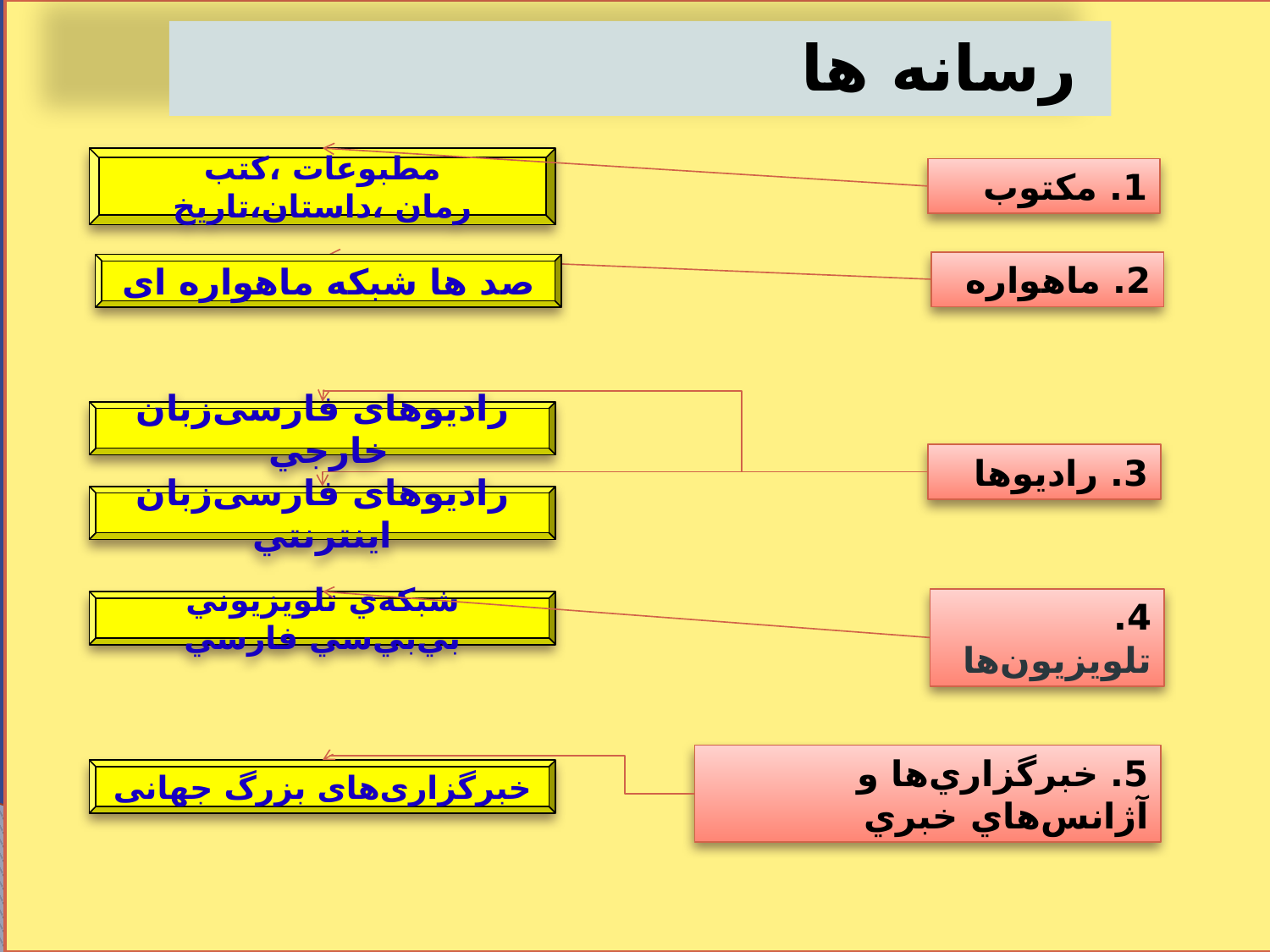

رسانه ها
ابزار جنگ نرم
مطبوعات ،کتب رمان ،داستان،تاریخ
1. مکتوب
 الف. رسانه ها
2. ماهواره
صد ها شبکه ماهواره ای
رادیوهای فارسی‌زبان خارجي
  ب. صنایع فرهنگی: فیلم ، سینما، کارتون (انیمیشن)
،ماهواره،موسیقی،بازی رایانه ای،اسباب بازی و....
3. رادیوها
رادیوهای فارسی‌زبان اینترنتي
4. تلويزيون‌ها
شبكه‌ي تلويزيوني بي‌بي‌سي فارسي
 ج. فن آوری های نوین ارتباطی
5. خبرگزاري‌ها و آژانس‌هاي خبري
خبرگزاری‌های بزرگ جهانی